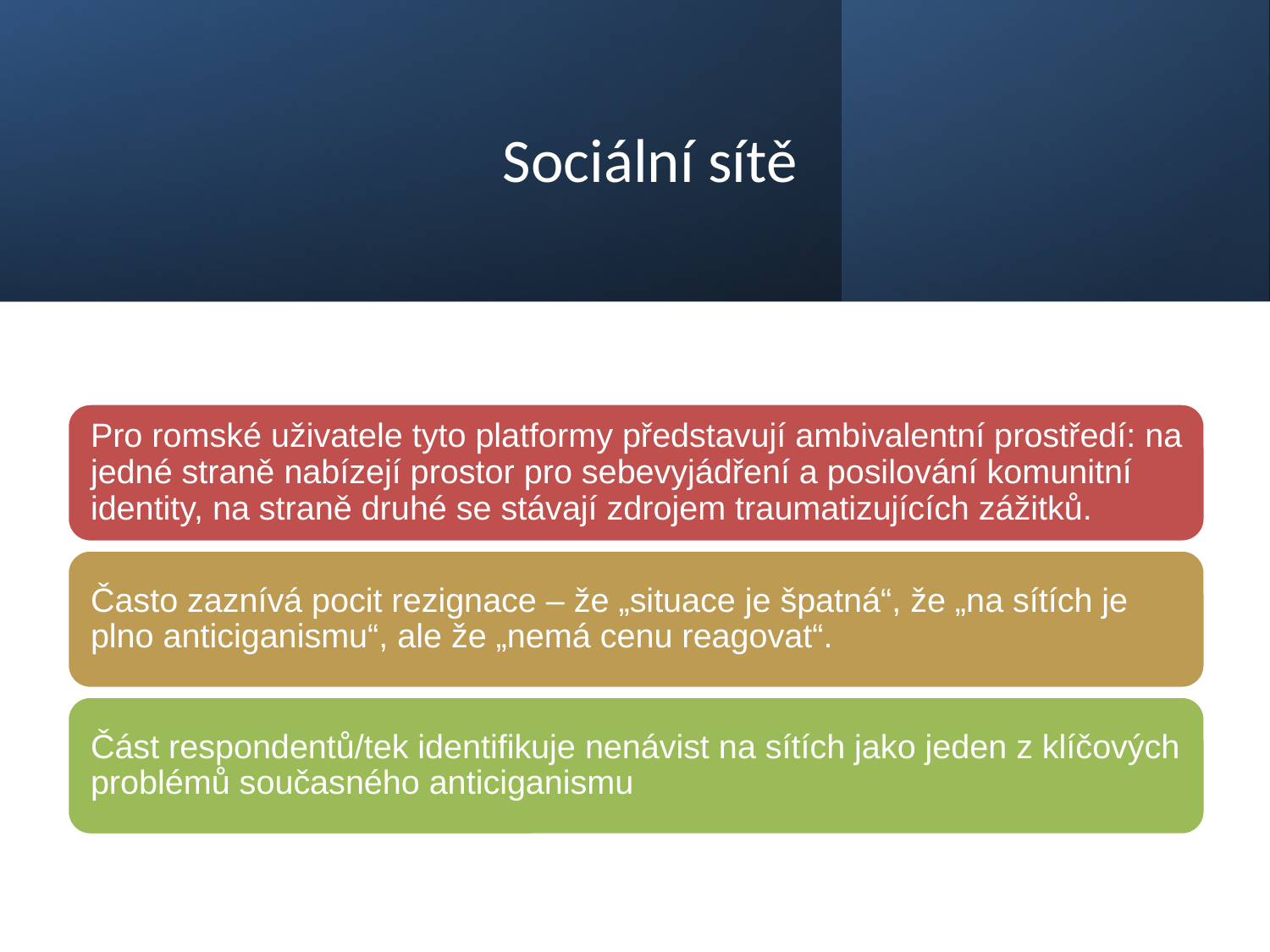

# Sociální sítě
Pro romské uživatele tyto platformy představují ambivalentní prostředí: na jedné straně nabízejí prostor pro sebevyjádření a posilování komunitní identity, na straně druhé se stávají zdrojem traumatizujících zážitků.
Často zaznívá pocit rezignace – že „situace je špatná“, že „na sítích je plno anticiganismu“, ale že „nemá cenu reagovat“.
Část respondentů/tek identifikuje nenávist na sítích jako jeden z klíčových problémů současného anticiganismu